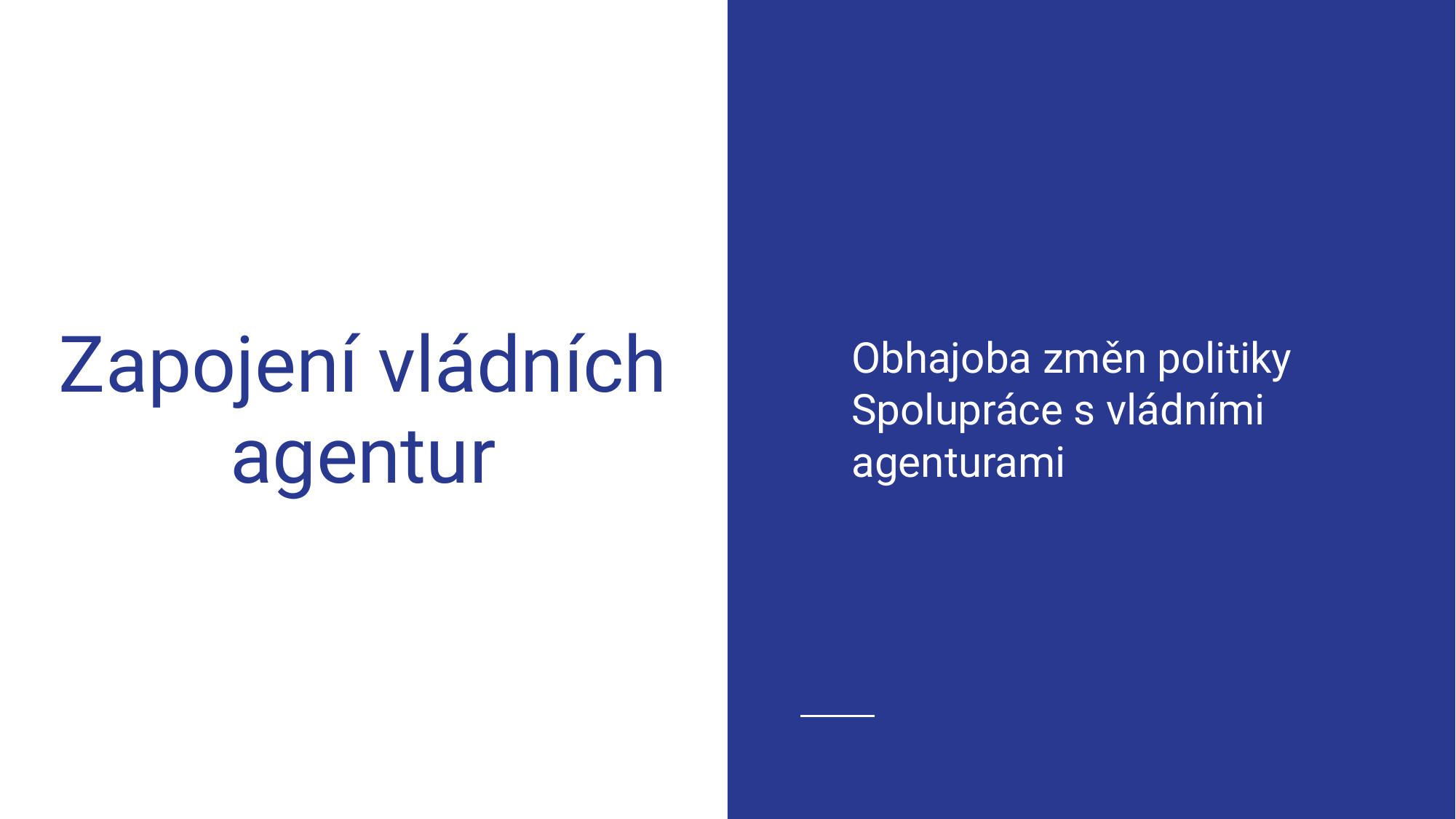

Obhajoba změn politiky
Spolupráce s vládními agenturami
# Zapojení vládních agentur